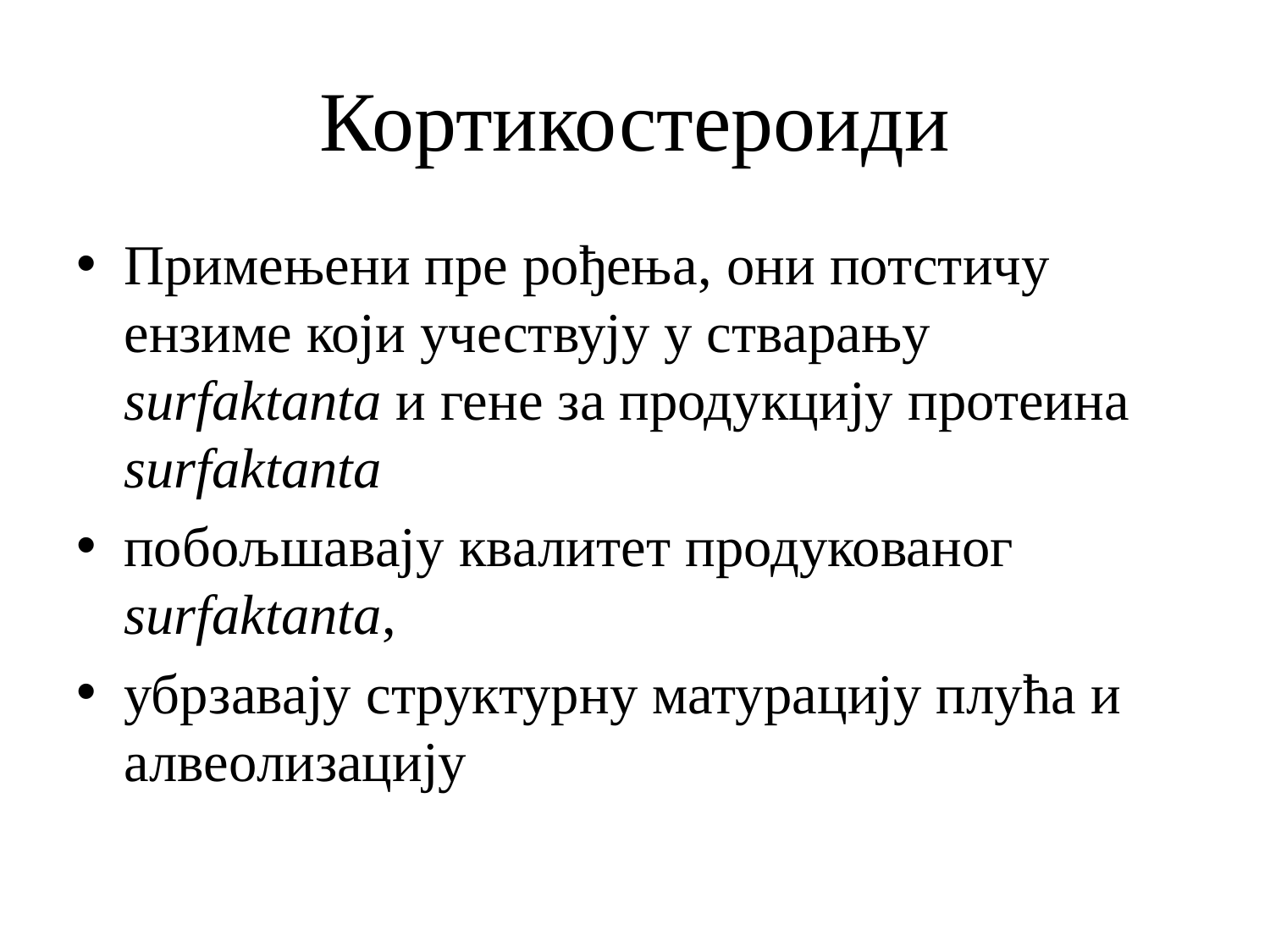

# Кортикостероиди
Примењени пре рођења, они потстичу ензиме који учествују у стварању surfaktаntа и гене за продукцију протеина surfaktаntа
побољшавају квалитет продукованог surfaktаntа,
убрзавају структурну матурацију плућа и алвеолизацију